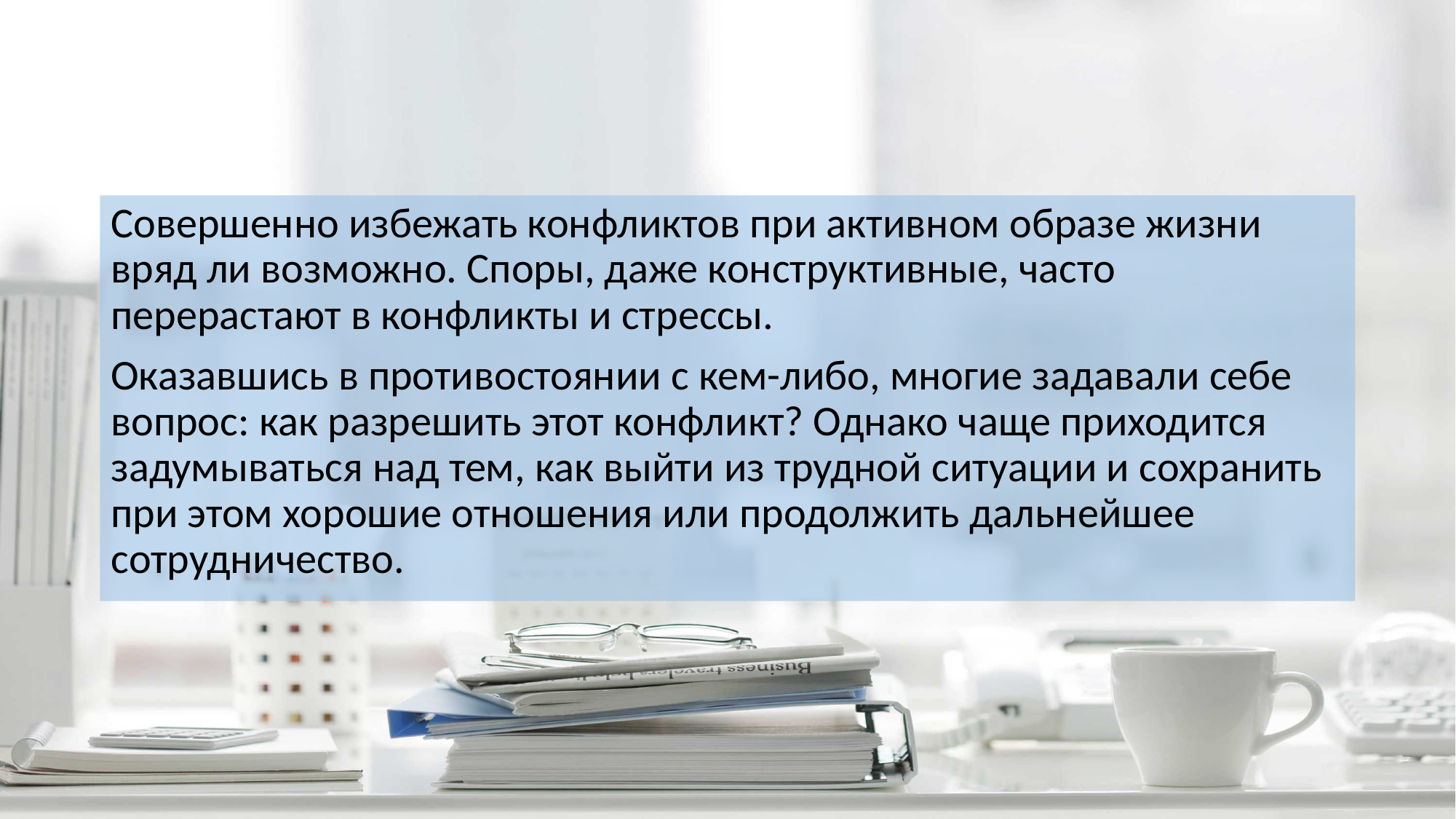

Совершенно избежать конфликтов при активном образе жизни вряд ли возможно. Споры, даже конструктивные, часто перерастают в конфликты и стрессы.
Оказавшись в противостоянии с кем-либо, многие задавали себе вопрос: как разрешить этот конфликт? Однако чаще приходится задумываться над тем, как выйти из трудной ситуации и сохранить при этом хорошие отношения или продолжить дальнейшее сотрудничество.